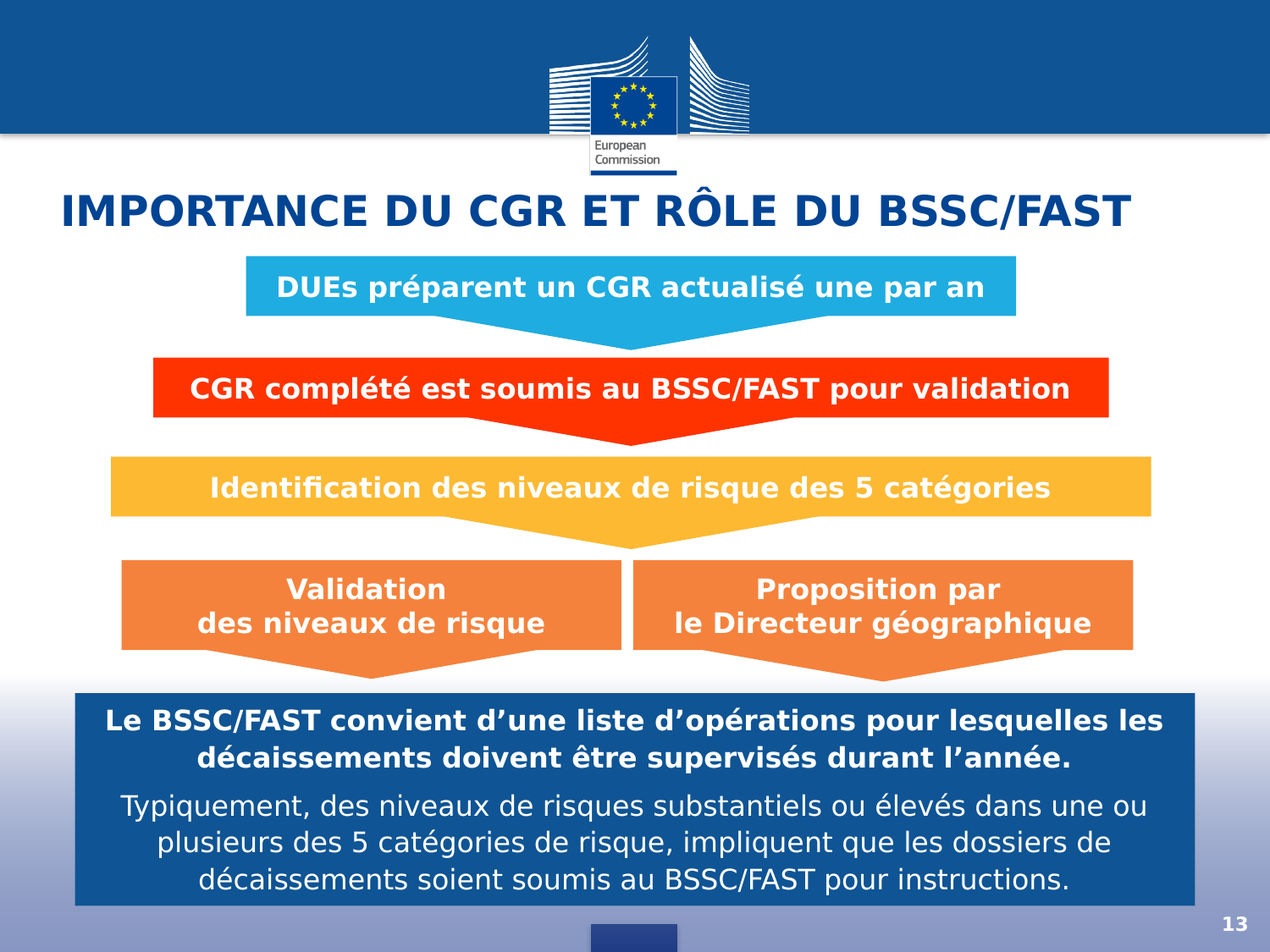

# Importance du CGR et rôle du BSSC/FAST
DUEs préparent un CGR actualisé une par an

CGR complété est soumis au BSSC/FAST pour validation

Identification des niveaux de risque des 5 catégories

Proposition par
le Directeur géographique
Validation
des niveaux de risque

Le BSSC/FAST convient d’une liste d’opérations pour lesquelles les décaissements doivent être supervisés durant l’année.
Typiquement, des niveaux de risques substantiels ou élevés dans une ou plusieurs des 5 catégories de risque, impliquent que les dossiers de décaissements soient soumis au BSSC/FAST pour instructions.
13